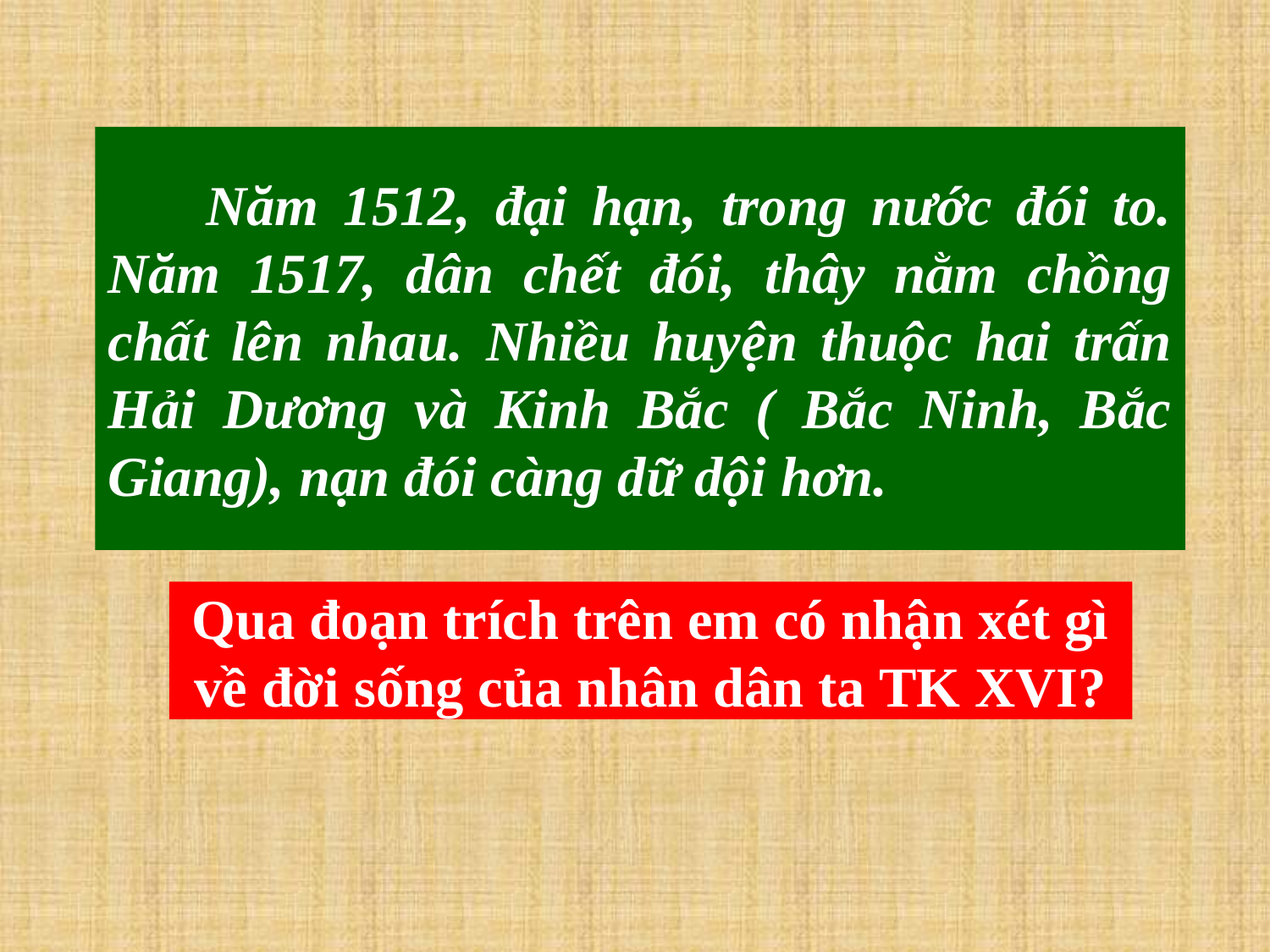

Năm 1512, đại hạn, trong nước đói to. Năm 1517, dân chết đói, thây nằm chồng chất lên nhau. Nhiều huyện thuộc hai trấn Hải Dương và Kinh Bắc ( Bắc Ninh, Bắc Giang), nạn đói càng dữ dội hơn.
Qua đoạn trích trên em có nhận xét gì về đời sống của nhân dân ta TK XVI?